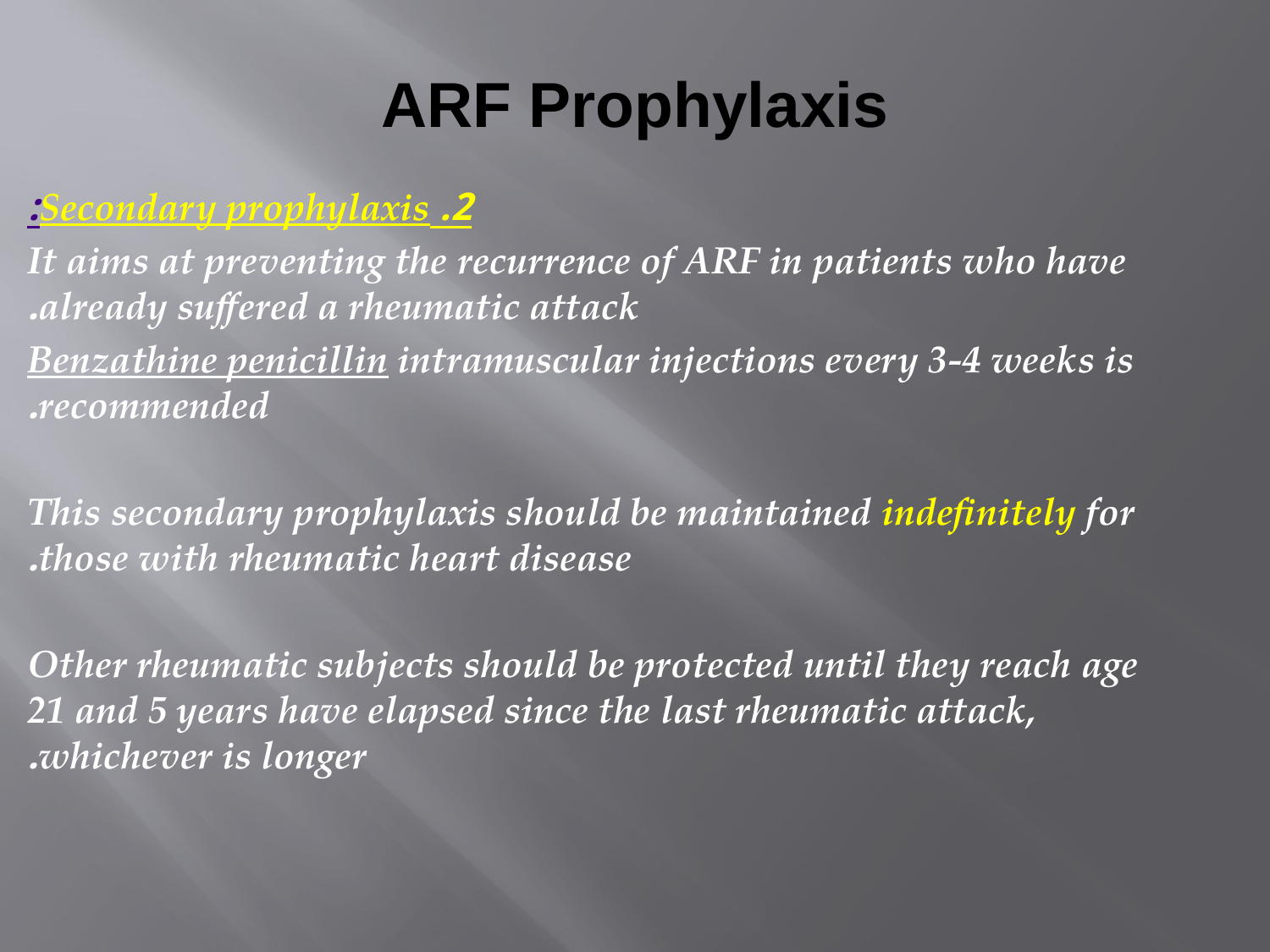

# ARF Prophylaxis
2. Secondary prophylaxis:
It aims at preventing the recurrence of ARF in patients who have already suffered a rheumatic attack.
Benzathine penicillin intramuscular injections every 3-4 weeks is  recommended.

This secondary prophylaxis should be maintained indefinitely for those with rheumatic heart disease.

Other rheumatic subjects should be protected until they reach age 21 and 5 years have elapsed since the last rheumatic attack, whichever is longer.